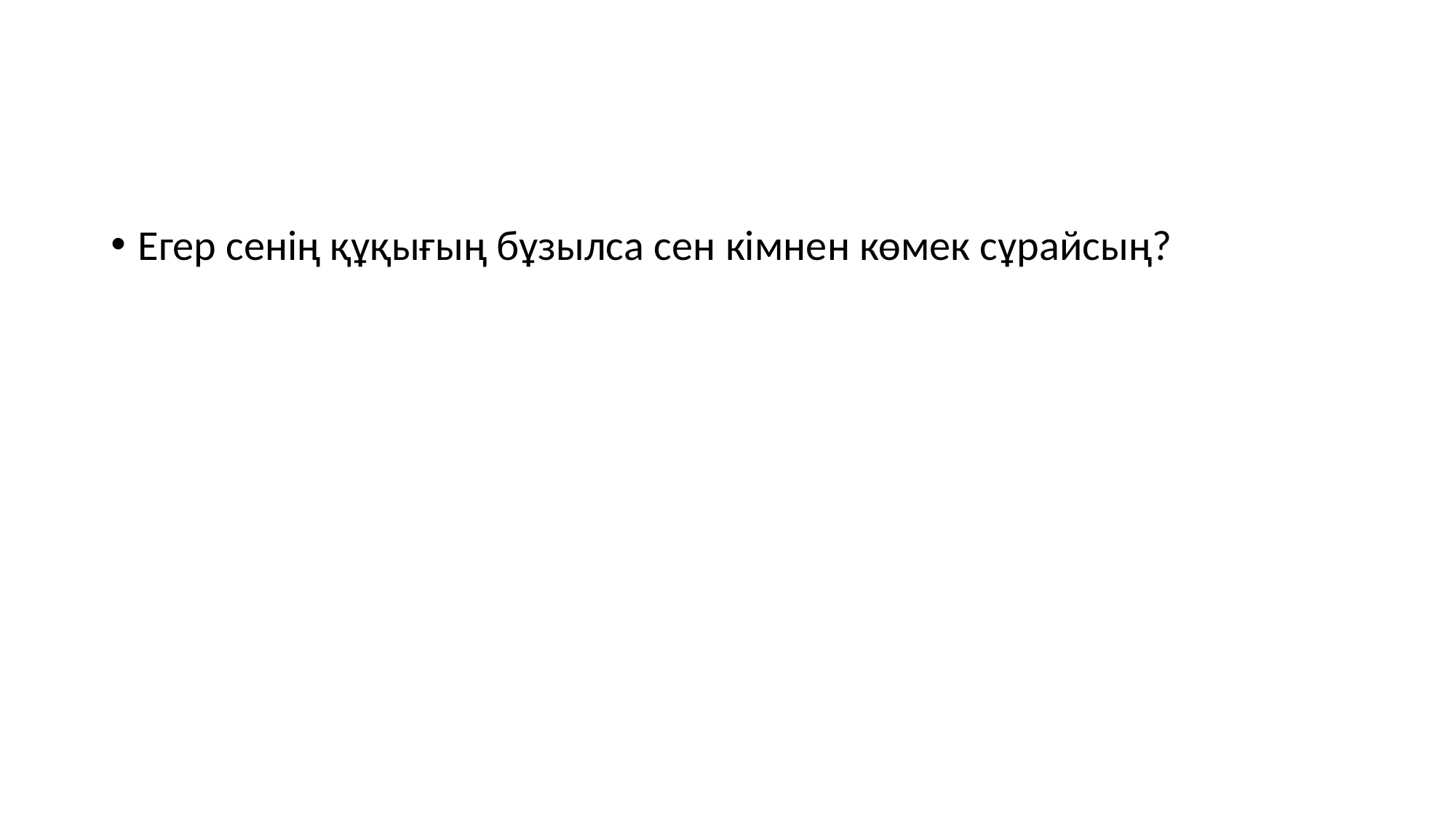

#
Егер сенің құқығың бұзылса сен кімнен көмек сұрайсың?